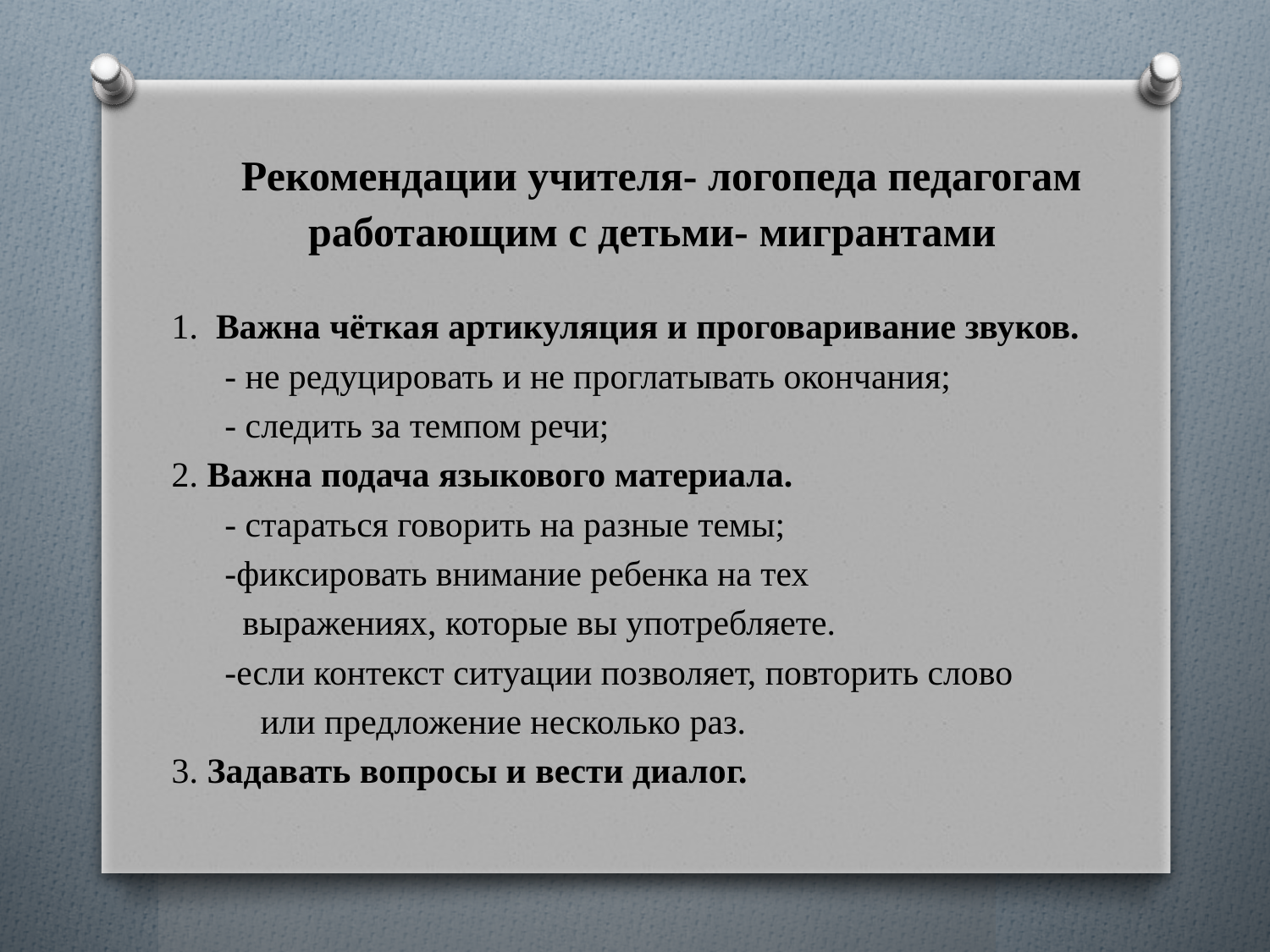

# Рекомендации учителя- логопеда педагогам работающим с детьми- мигрантами
1.  Важна чёткая артикуляция и проговаривание звуков.
      - не редуцировать и не проглатывать окончания;
      - следить за темпом речи;
2. Важна подача языкового материала.
      - стараться говорить на разные темы;
      -фиксировать внимание ребенка на тех
        выражениях, которые вы употребляете.
      -если контекст ситуации позволяет, повторить слово
          или предложение несколько раз.
3. Задавать вопросы и вести диалог.